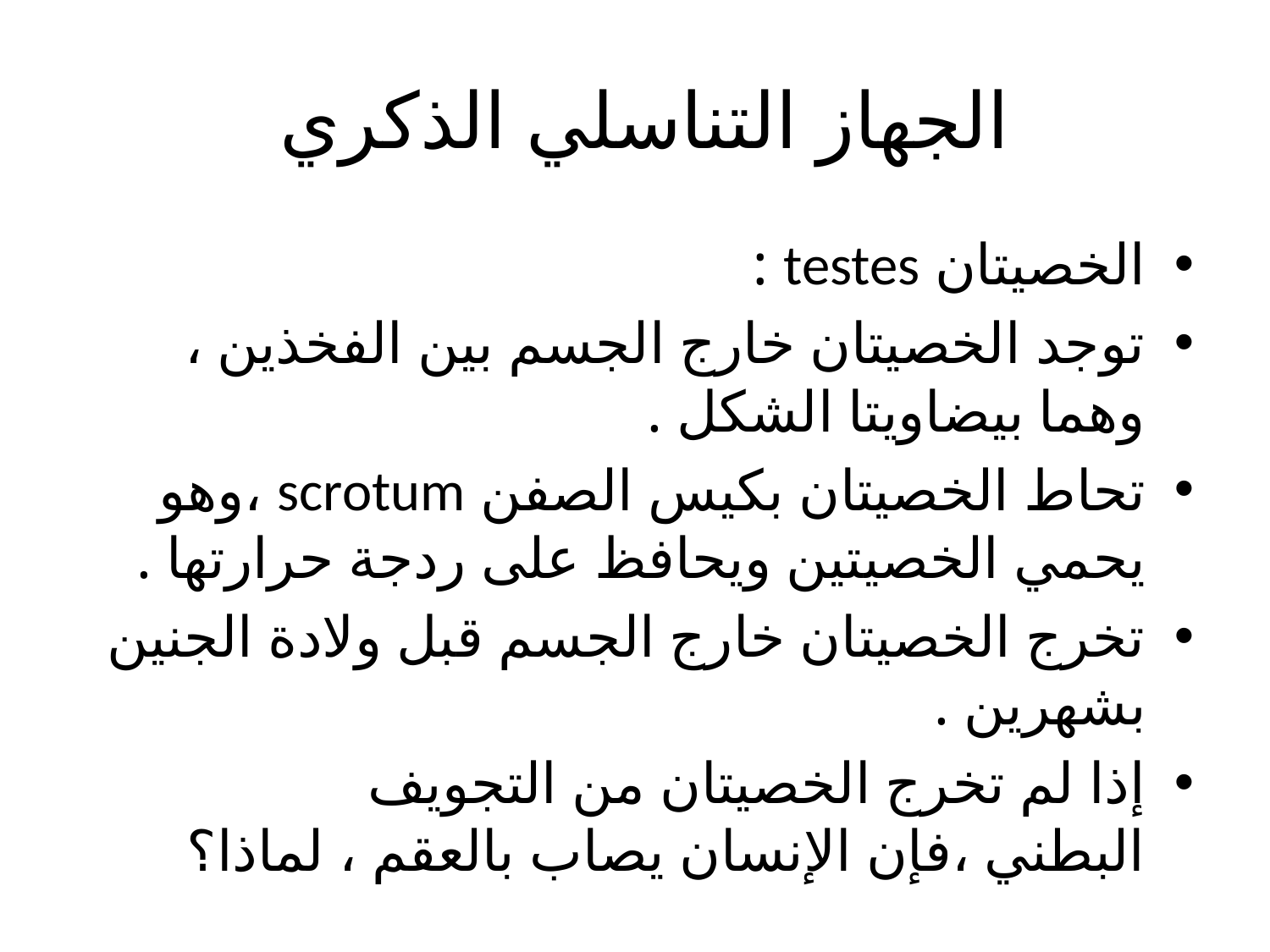

# الجهاز التناسلي الذكري
الخصيتان testes :
توجد الخصيتان خارج الجسم بين الفخذين ، وهما بيضاويتا الشكل .
تحاط الخصيتان بكيس الصفن scrotum ،وهو يحمي الخصيتين ويحافظ على ردجة حرارتها .
تخرج الخصيتان خارج الجسم قبل ولادة الجنين بشهرين .
إذا لم تخرج الخصيتان من التجويف البطني ،فإن الإنسان يصاب بالعقم ، لماذا؟